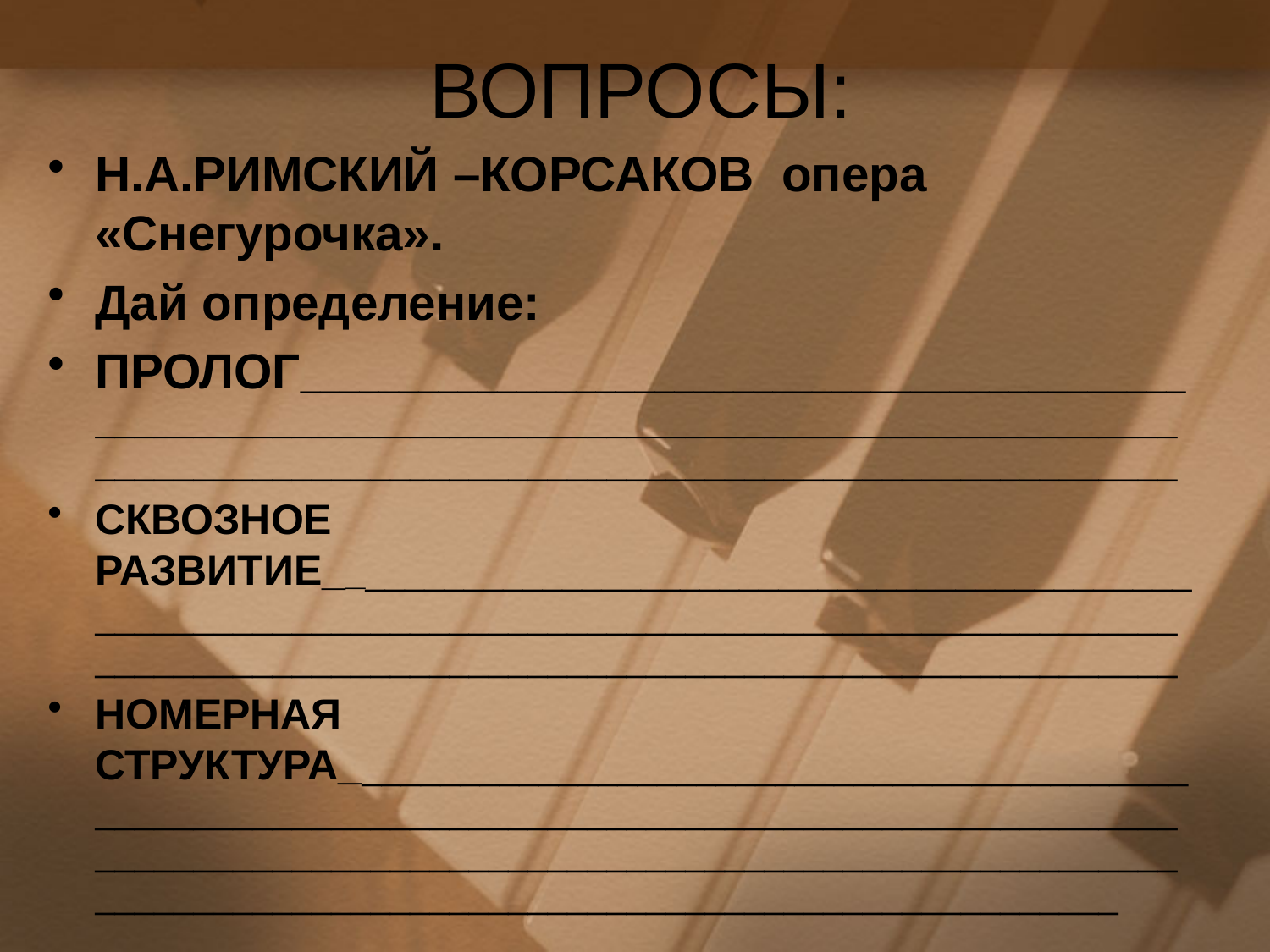

# ВОПРОСЫ:
Н.А.РИМСКИЙ –КОРСАКОВ  опера «Снегурочка».
Дай определение:
ПРОЛОГ___________________________________________________________________________________________________________________________________________________________
СКВОЗНОЕ РАЗВИТИЕ__________________________________________________________________________________________________________________________________________________________
НОМЕРНАЯ СТРУКТУРА_____________________________________________________________________________________________________________________________________________________________________________________________________________